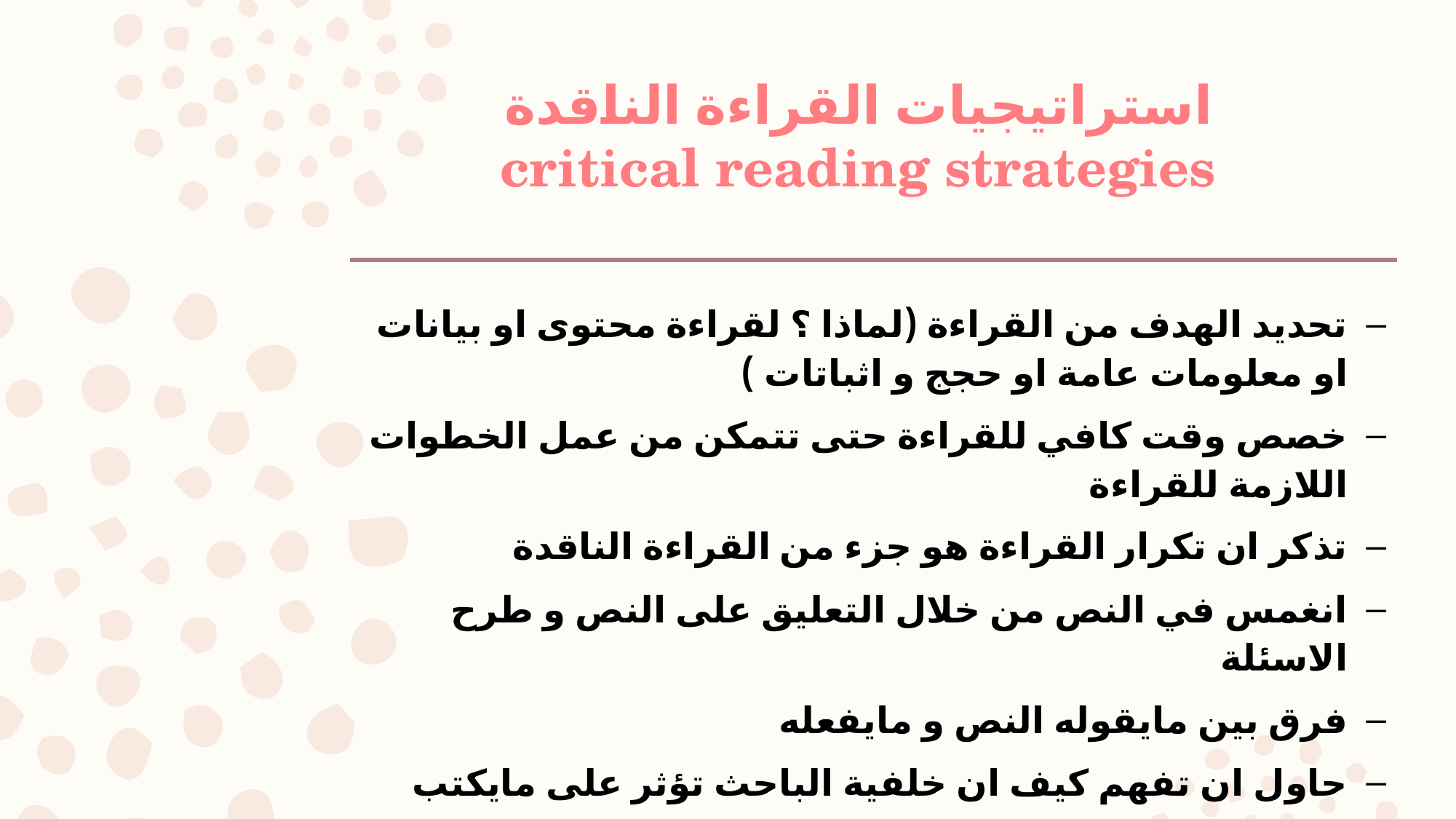

# استراتيجيات القراءة الناقدة critical reading strategies
تحديد الهدف من القراءة (لماذا ؟ لقراءة محتوى او بيانات او معلومات عامة او حجج و اثباتات )
خصص وقت كافي للقراءة حتى تتمكن من عمل الخطوات اللازمة للقراءة
تذكر ان تكرار القراءة هو جزء من القراءة الناقدة
انغمس في النص من خلال التعليق على النص و طرح الاسئلة
فرق بين مايقوله النص و مايفعله
حاول ان تفهم كيف ان خلفية الباحث تؤثر على مايكتب
تأمل الطريقة التي تقرأ بها و حاول تعديلها